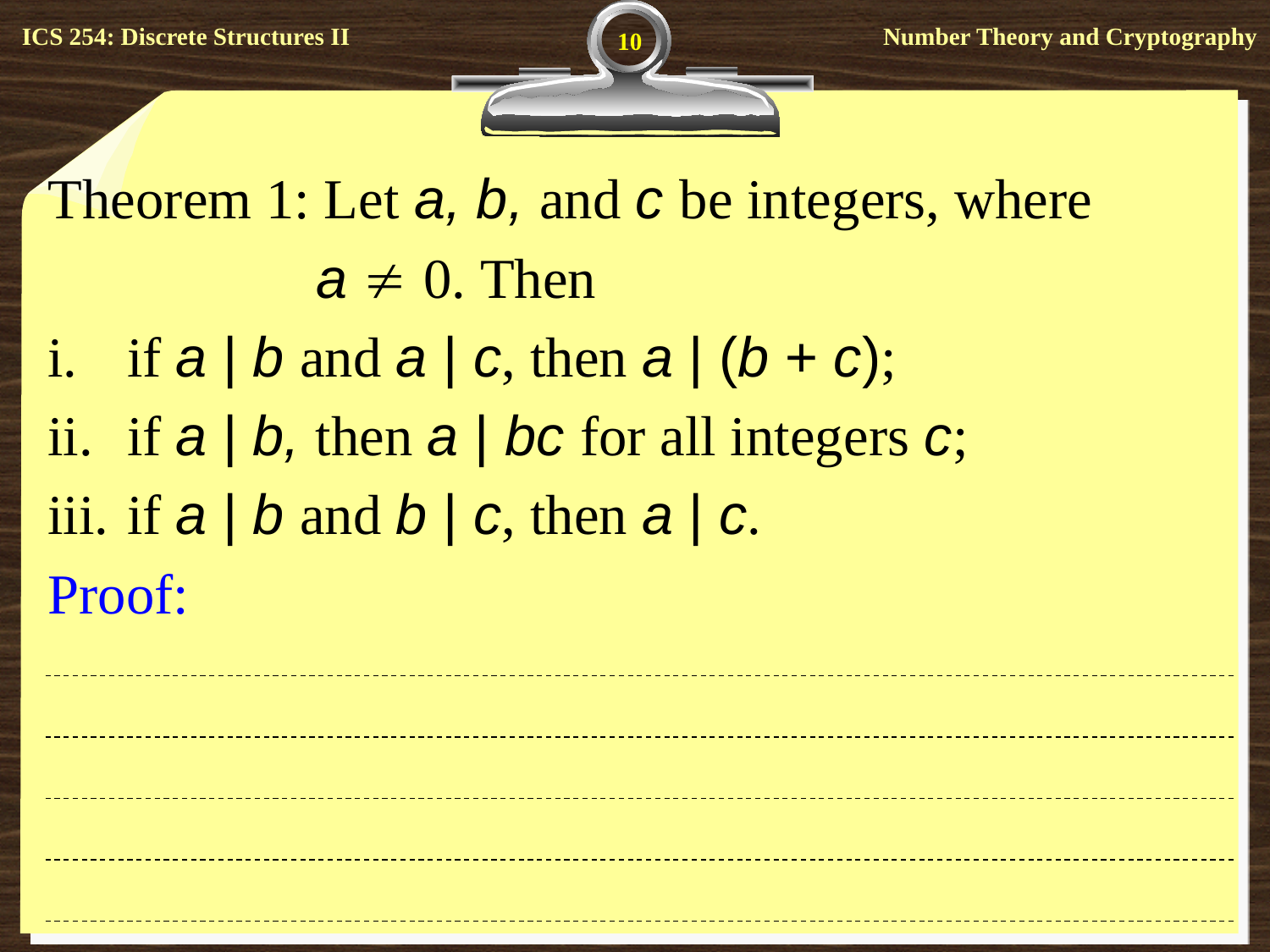

10
Theorem 1: Let a, b, and c be integers, where
		 a ≠ 0. Then
if a | b and a | c, then a | (b + c);
if a | b, then a | bc for all integers c;
if a | b and b | c, then a | c.
Proof: